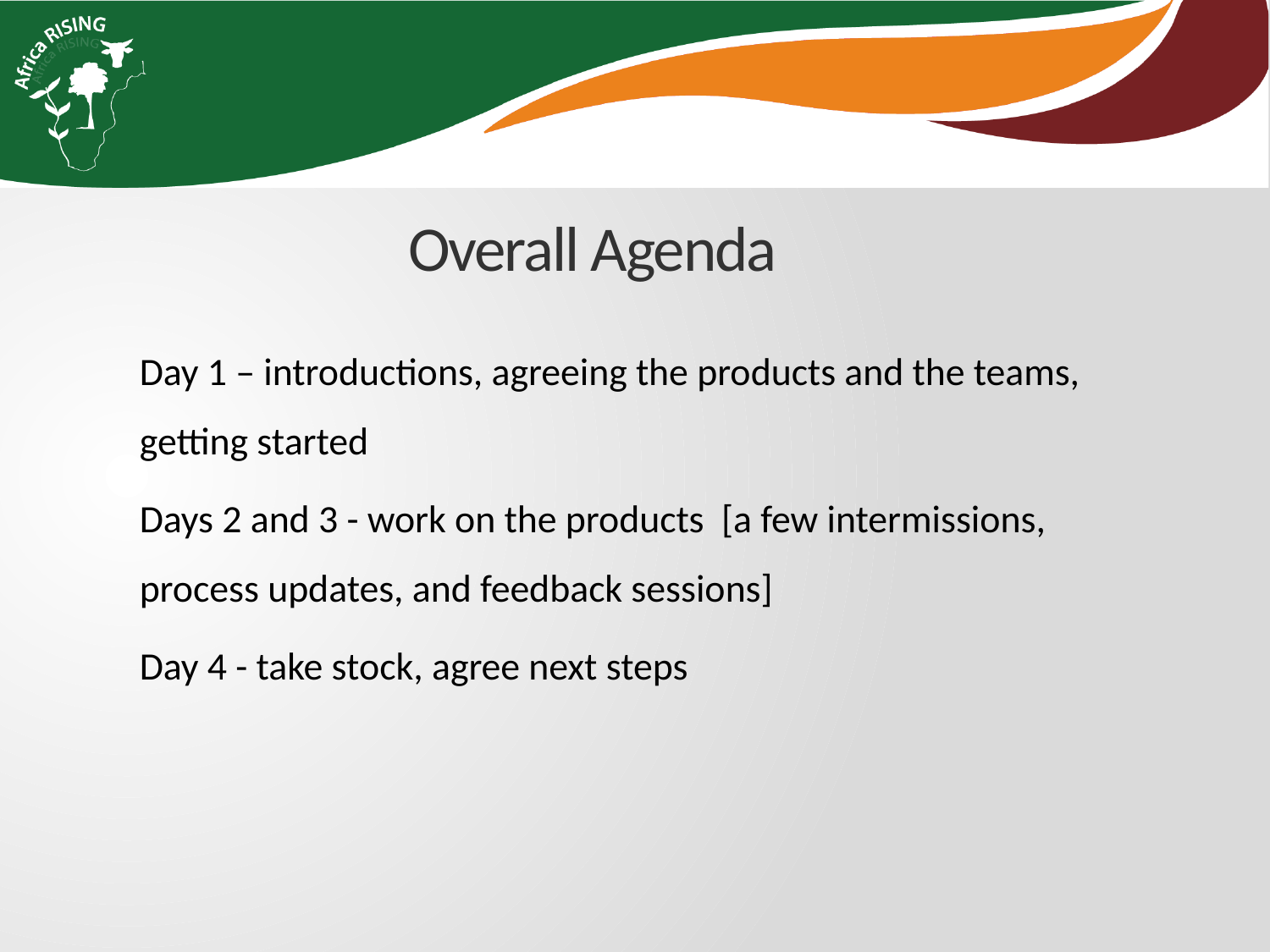

# Overall Agenda
Day 1 – introductions, agreeing the products and the teams, getting started
Days 2 and 3 - work on the products  [a few intermissions, process updates, and feedback sessions]
Day 4 - take stock, agree next steps